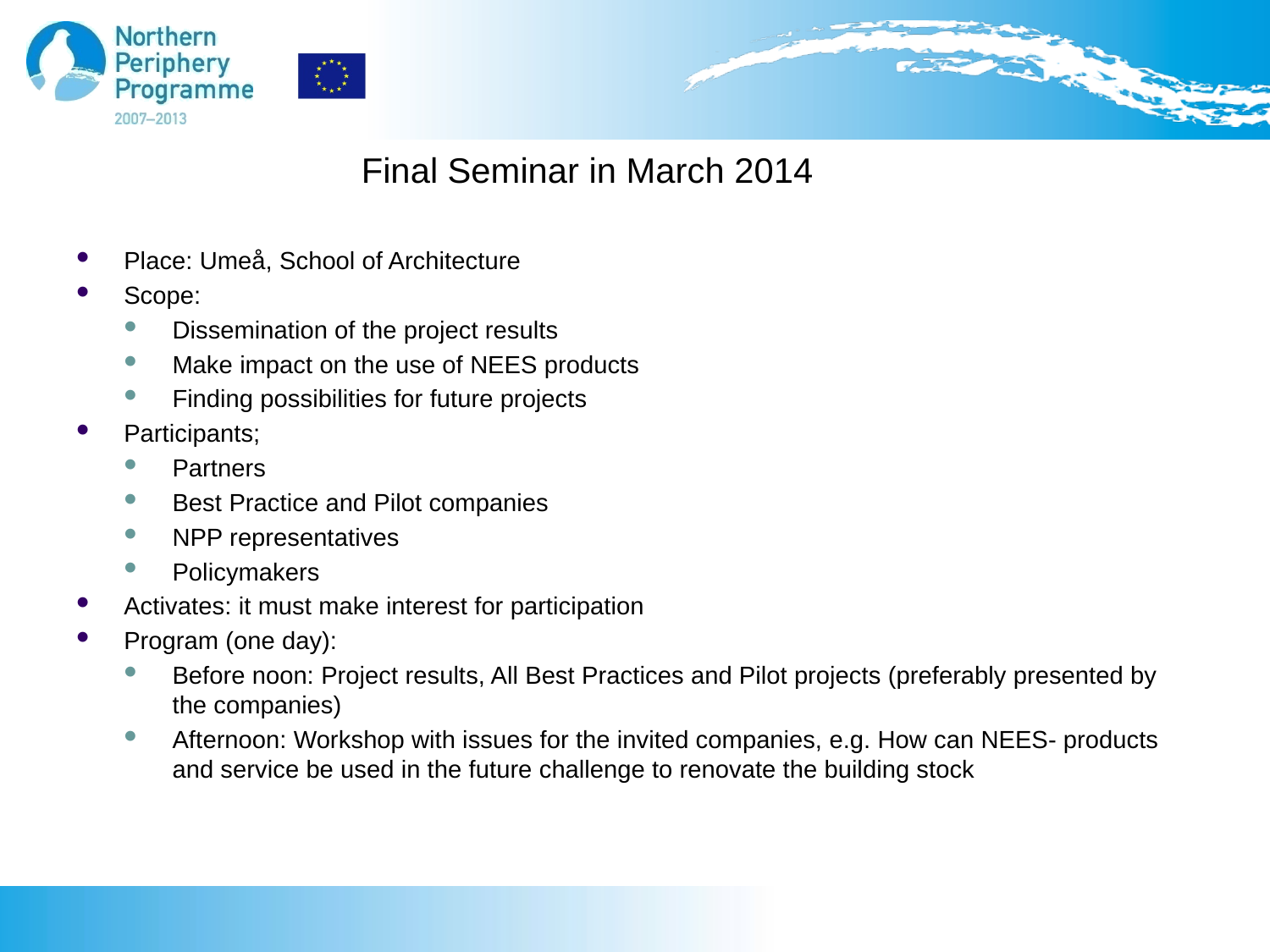

# Final Seminar in March 2014
Place: Umeå, School of Architecture
Scope:
Dissemination of the project results
Make impact on the use of NEES products
Finding possibilities for future projects
Participants;
Partners
Best Practice and Pilot companies
NPP representatives
Policymakers
Activates: it must make interest for participation
Program (one day):
Before noon: Project results, All Best Practices and Pilot projects (preferably presented by the companies)
Afternoon: Workshop with issues for the invited companies, e.g. How can NEES- products and service be used in the future challenge to renovate the building stock